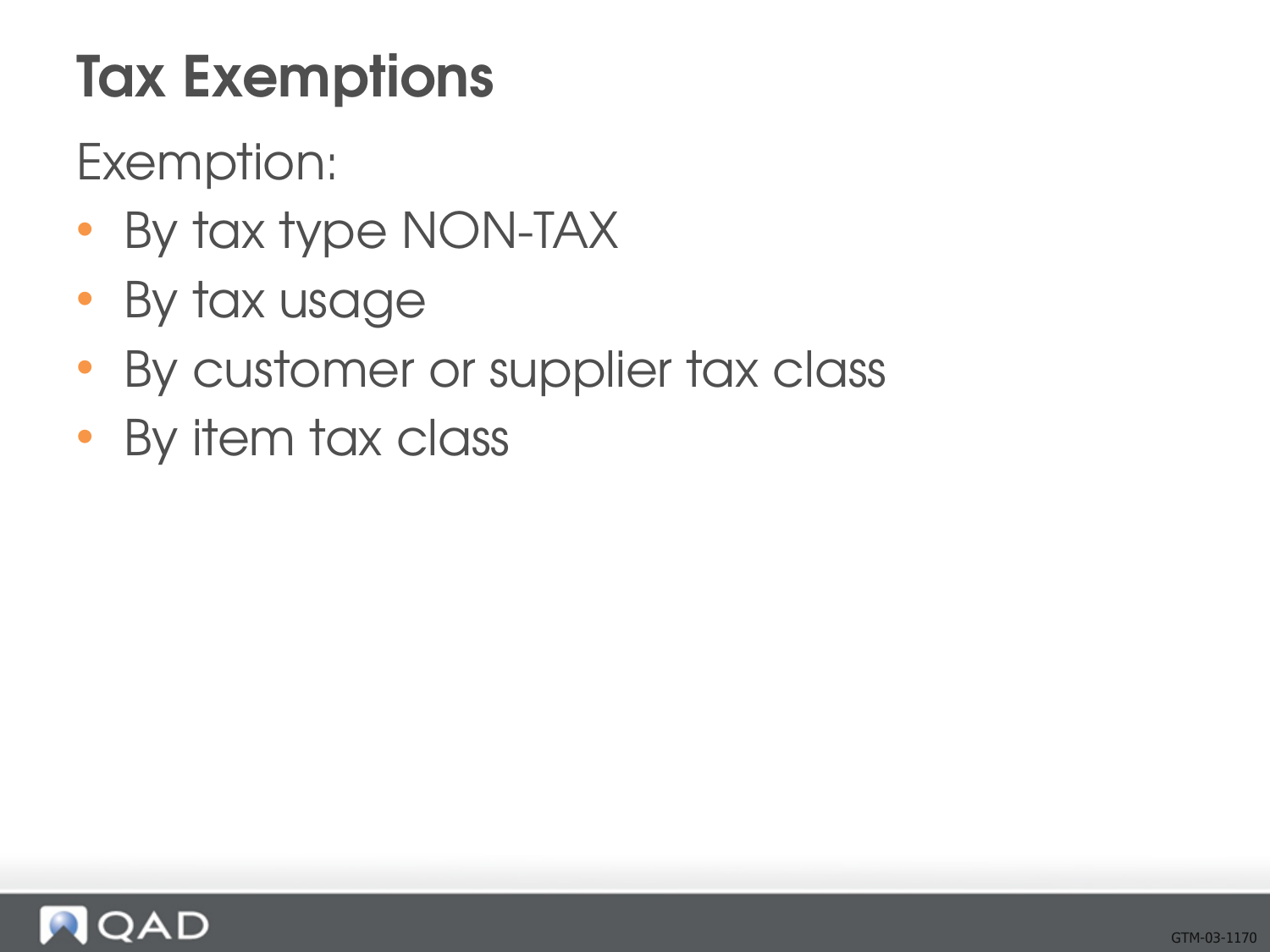

# Tax Exemptions
Exemption:
By tax type NON-TAX
By tax usage
By customer or supplier tax class
By item tax class

GTM-03-1170